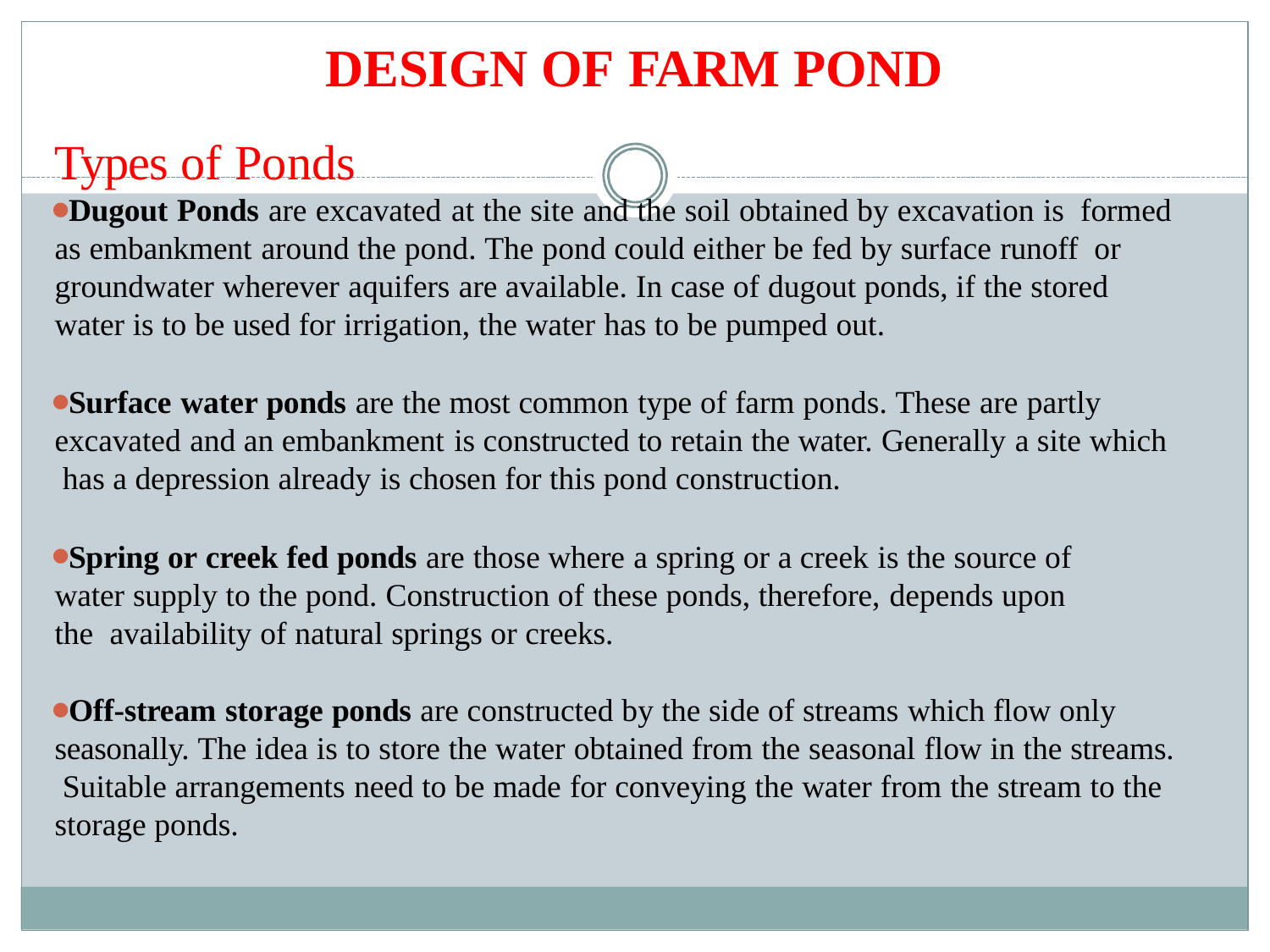

# DESIGN OF FARM POND
Types of Ponds
Dugout Ponds are excavated at the site and the soil obtained by excavation is  formed as embankment around the pond. The pond could either be fed by surface runoff  or groundwater wherever aquifers are available. In case of dugout ponds, if the stored  water is to be used for irrigation, the water has to be pumped out.

Surface water ponds are the most common type of farm ponds. These are partly  excavated and an embankment is constructed to retain the water. Generally a site which  has a depression already is chosen for this pond construction.

Spring or creek fed ponds are those where a spring or a creek is the source of  water supply to the pond. Construction of these ponds, therefore, depends upon the  availability of natural springs or creeks.

Off-stream storage ponds are constructed by the side of streams which flow only  seasonally. The idea is to store the water obtained from the seasonal flow in the streams.  Suitable arrangements need to be made for conveying the water from the stream to the  storage ponds.